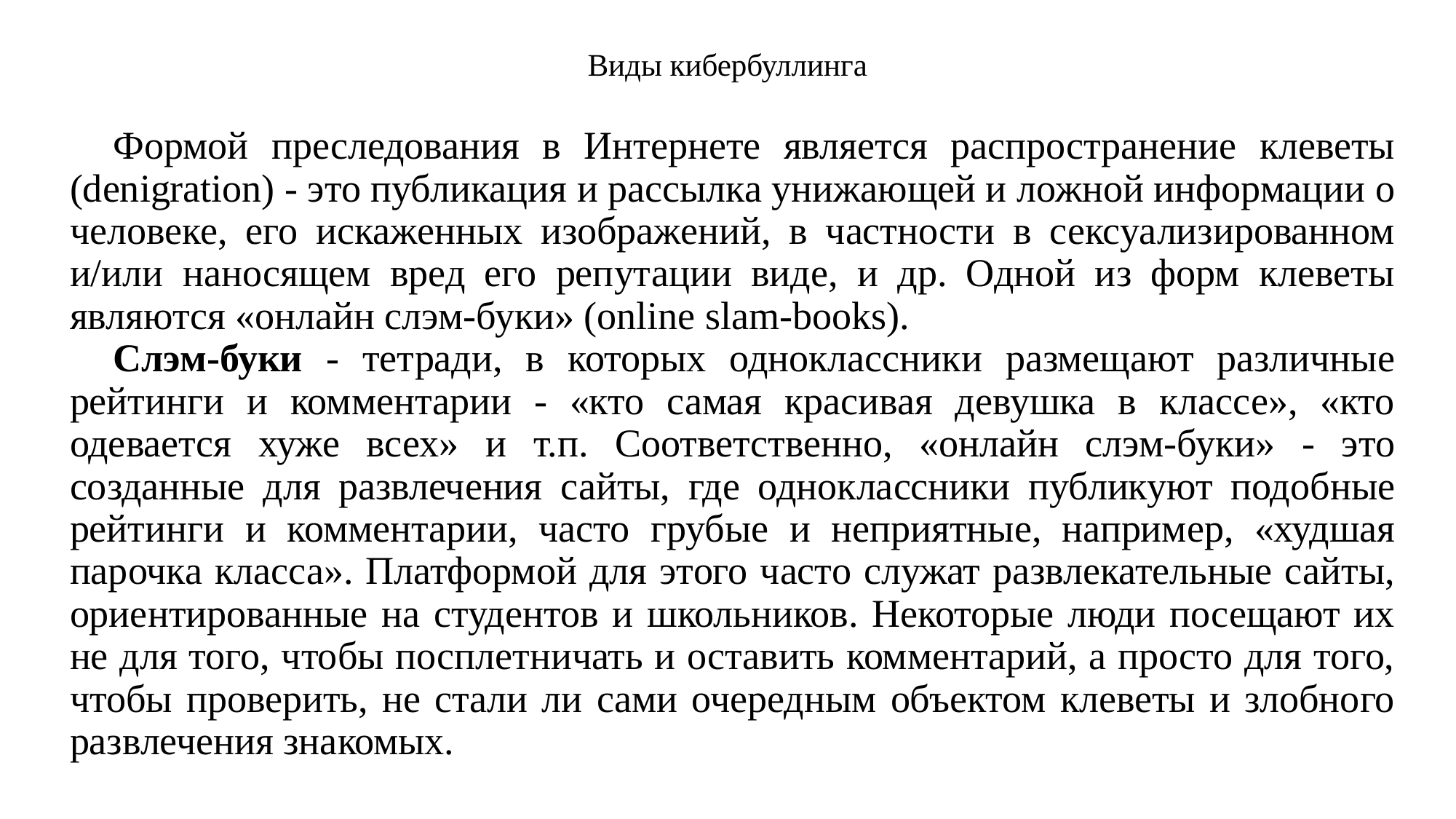

# Виды кибербуллинга
Формой преследования в Интернете является распространение клеветы (denigration) - это публикация и рассылка унижающей и ложной информации о человеке, его искаженных изображений, в частности в сексуализированном и/или наносящем вред его репутации виде, и др. Одной из форм клеветы являются «онлайн слэм-буки» (online slam-books).
Слэм-буки - тетради, в которых одноклассники размещают различные рейтинги и комментарии - «кто самая красивая девушка в классе», «кто одевается хуже всех» и т.п. Соответственно, «онлайн слэм-буки» - это созданные для развлечения сайты, где одноклассники публикуют подобные рейтинги и комментарии, часто грубые и неприятные, например, «худшая парочка класса». Платформой для этого часто служат развлекательные сайты, ориентированные на студентов и школьников. Некоторые люди посещают их не для того, чтобы посплетничать и оставить комментарий, а просто для того, чтобы проверить, не стали ли сами очередным объектом клеветы и злобного развлечения знакомых.